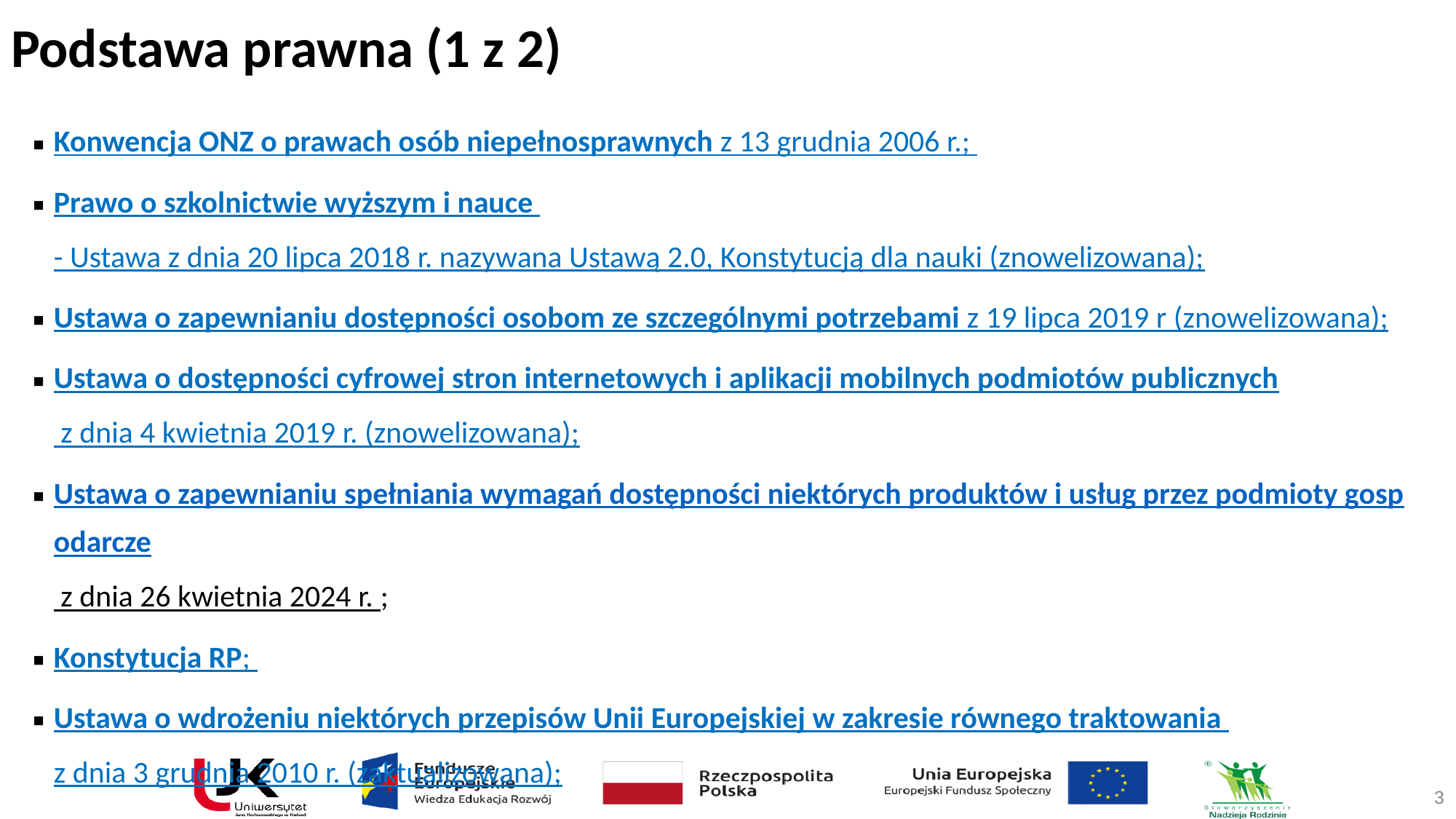

# Podstawa prawna (1 z 2)
Konwencja ONZ o prawach osób niepełnosprawnych z 13 grudnia 2006 r.;
Prawo o szkolnictwie wyższym i nauce - Ustawa z dnia 20 lipca 2018 r. nazywana Ustawą 2.0, Konstytucją dla nauki (znowelizowana);
Ustawa o zapewnianiu dostępności osobom ze szczególnymi potrzebami z 19 lipca 2019 r (znowelizowana);
Ustawa o dostępności cyfrowej stron internetowych i aplikacji mobilnych podmiotów publicznych z dnia 4 kwietnia 2019 r. (znowelizowana);
Ustawa o zapewnianiu spełniania wymagań dostępności niektórych produktów i usług przez podmioty gospodarcze z dnia 26 kwietnia 2024 r. ;
Konstytucja RP;
Ustawa o wdrożeniu niektórych przepisów Unii Europejskiej w zakresie równego traktowania z dnia 3 grudnia 2010 r. (zaktualizowana);
3